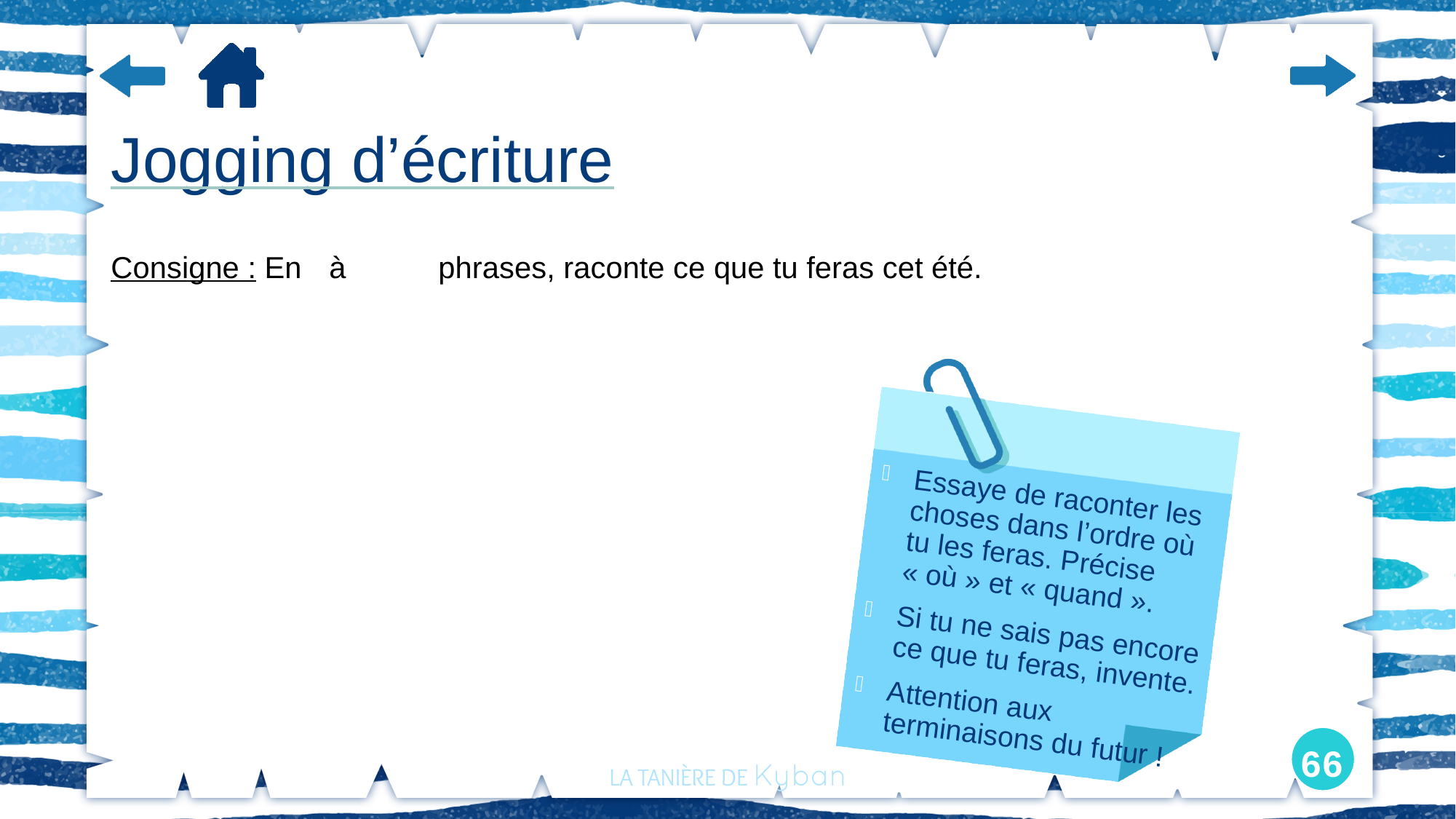

# Jogging d’écriture
Consigne : En	à	phrases, raconte ce que tu feras cet été.
Essaye de raconter les choses dans l’ordre où tu les feras. Précise « où » et « quand ».
Si tu ne sais pas encore ce que tu feras, invente.
Attention aux terminaisons du futur !
66